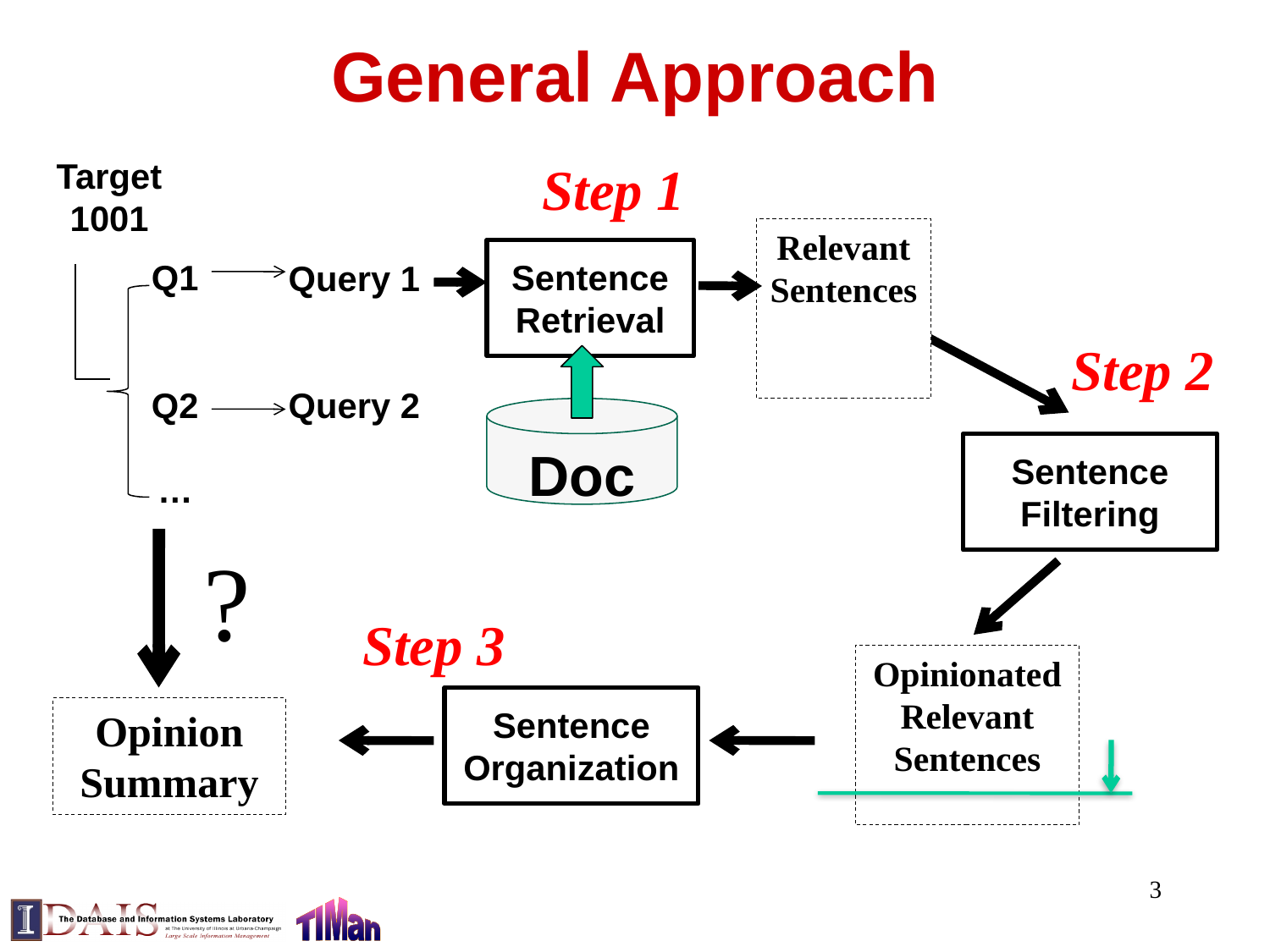

# General Approach
Target
1001
Step 1
Relevant Sentences
Sentence
Retrieval

Query 1
Query 2
Q1

Q2

…

Step 2
Sentence
Filtering
Opinionated Relevant Sentences
Doc
?
Step 3
Sentence
Organization
Opinion
Summary
3